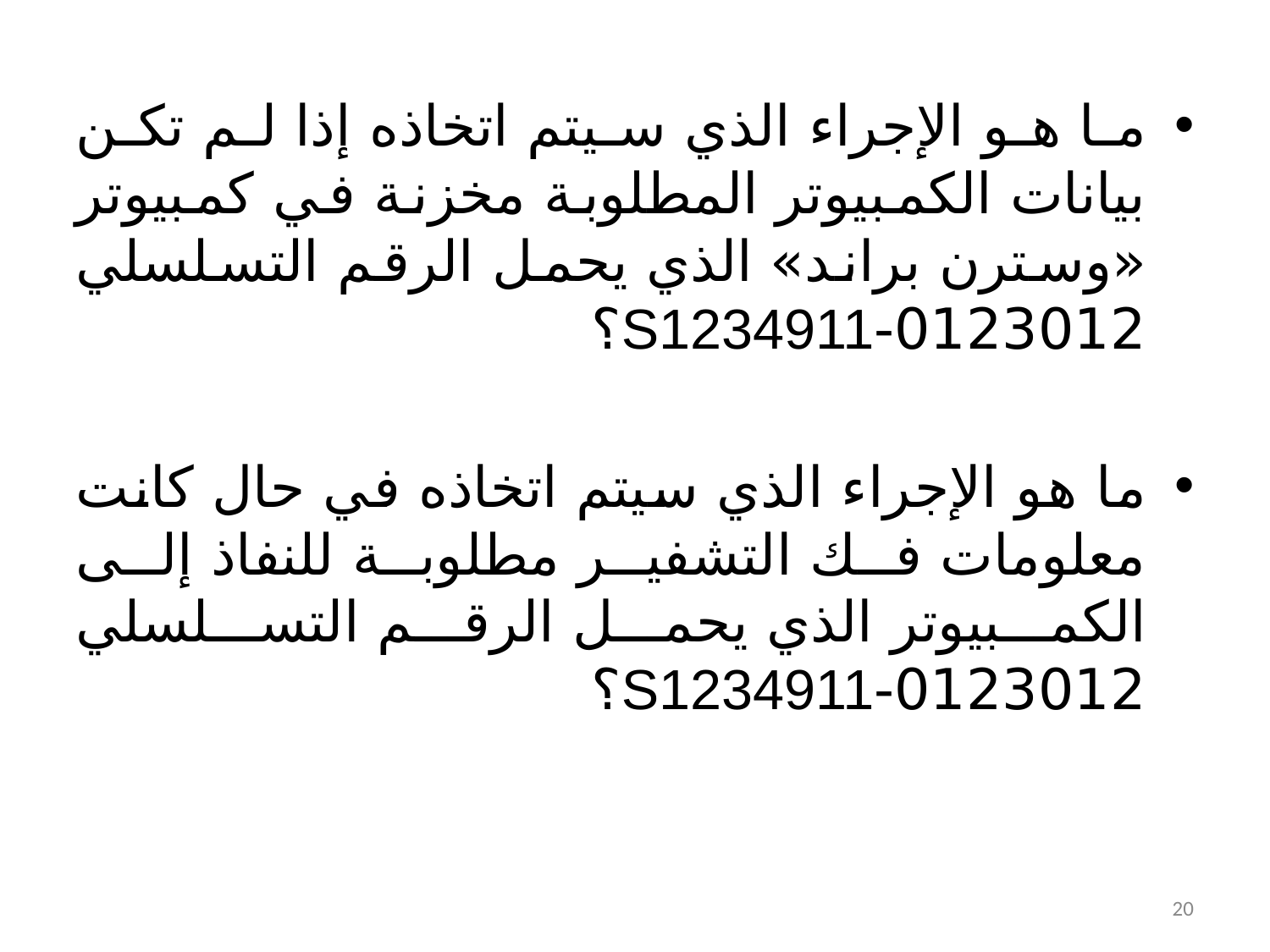

ما هو الإجراء الذي سيتم اتخاذه إذا لم تكن بيانات الكمبيوتر المطلوبة مخزنة في كمبيوتر «وسترن براند» الذي يحمل الرقم التسلسلي 0123012-S1234911؟

ما هو الإجراء الذي سيتم اتخاذه في حال كانت معلومات فك التشفير مطلوبة للنفاذ إلى الكمبيوتر الذي يحمل الرقم التسلسلي 0123012-S1234911؟
20